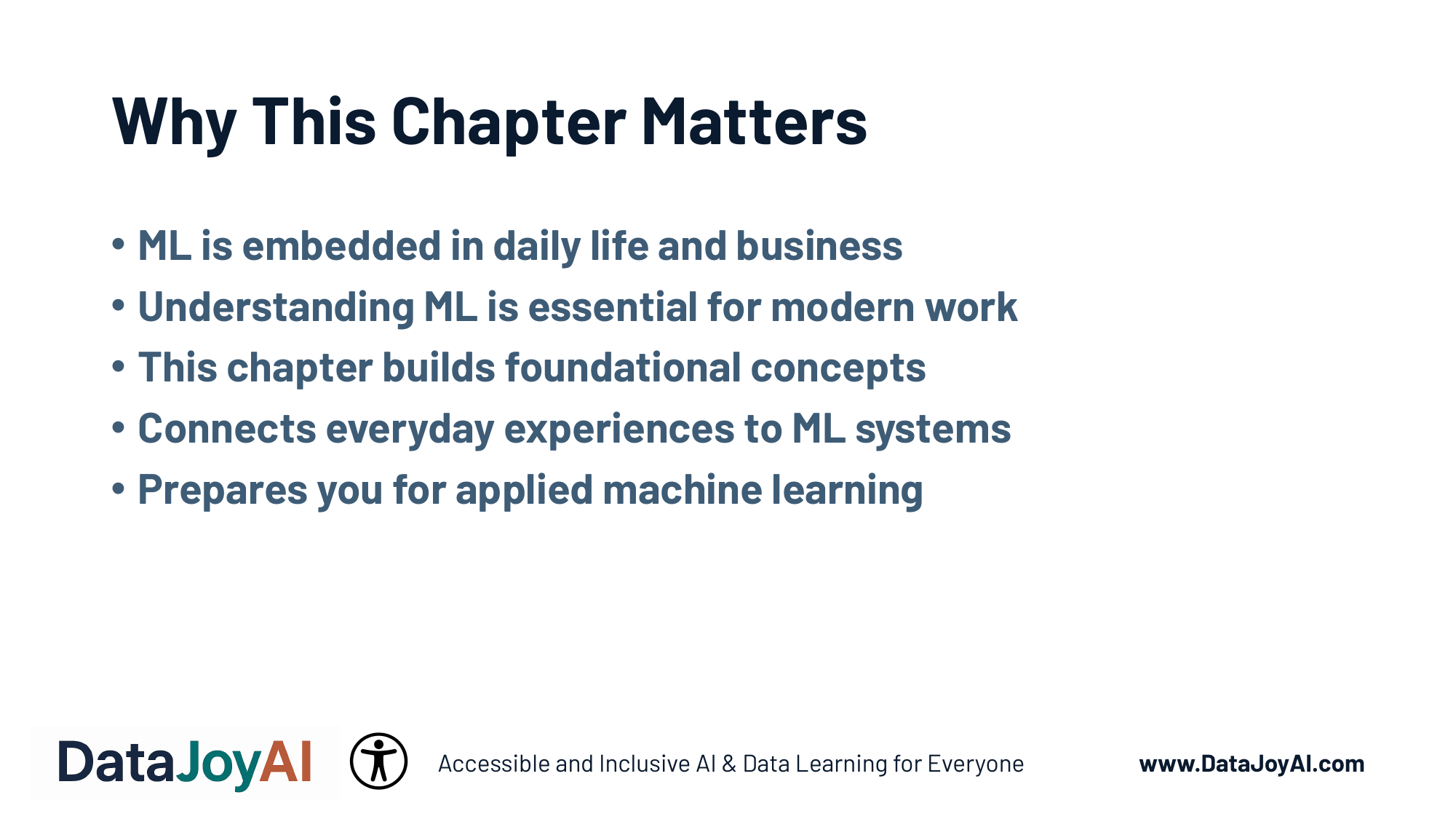

# Why This Chapter Matters
ML is embedded in daily life and business
Understanding ML is essential for modern work
This chapter builds foundational concepts
Connects everyday experiences to ML systems
Prepares you for applied machine learning